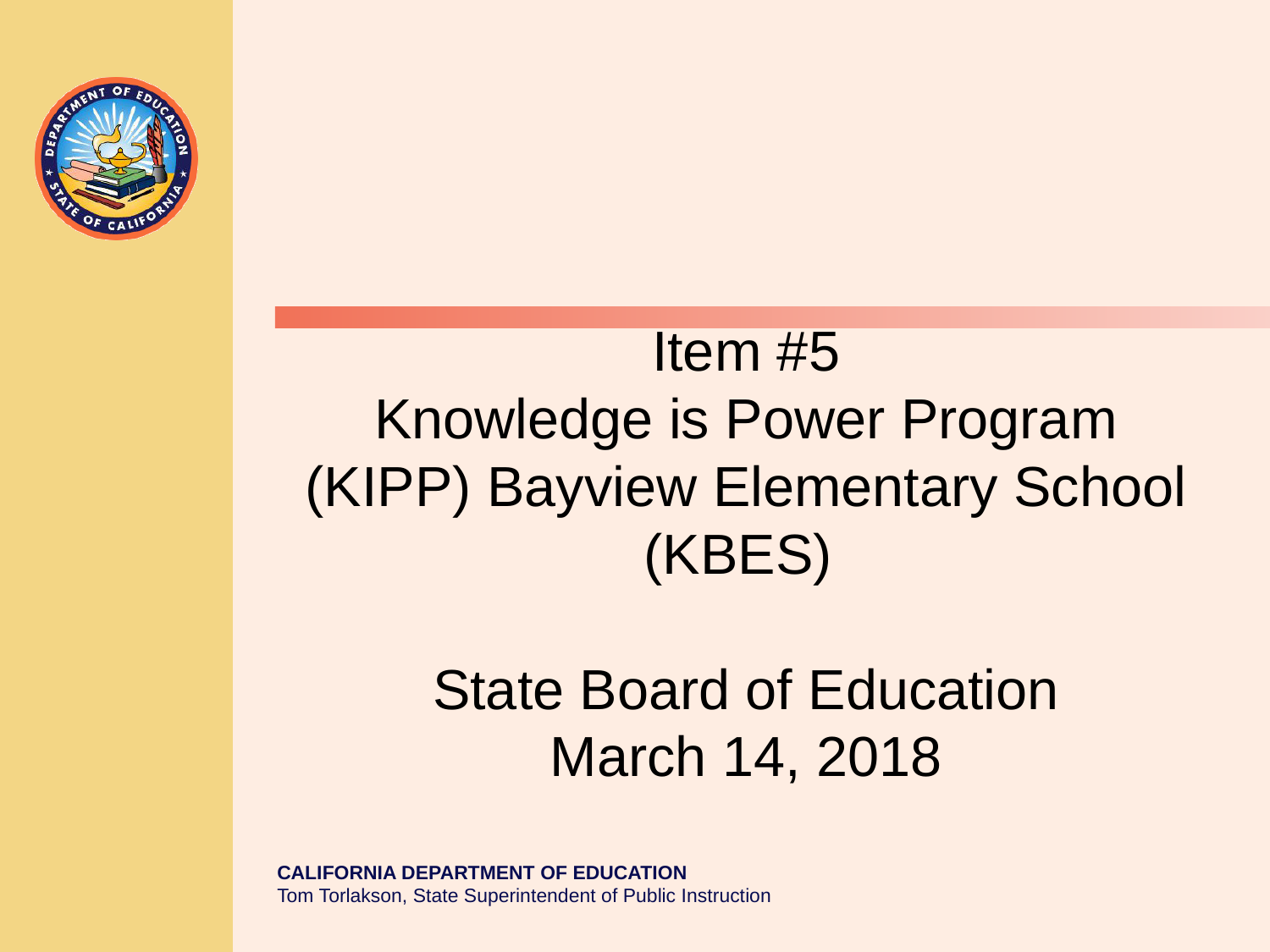

# Item #5 Knowledge is Power Program (KIPP) Bayview Elementary School (KBES) State Board of Education March 14, 2018